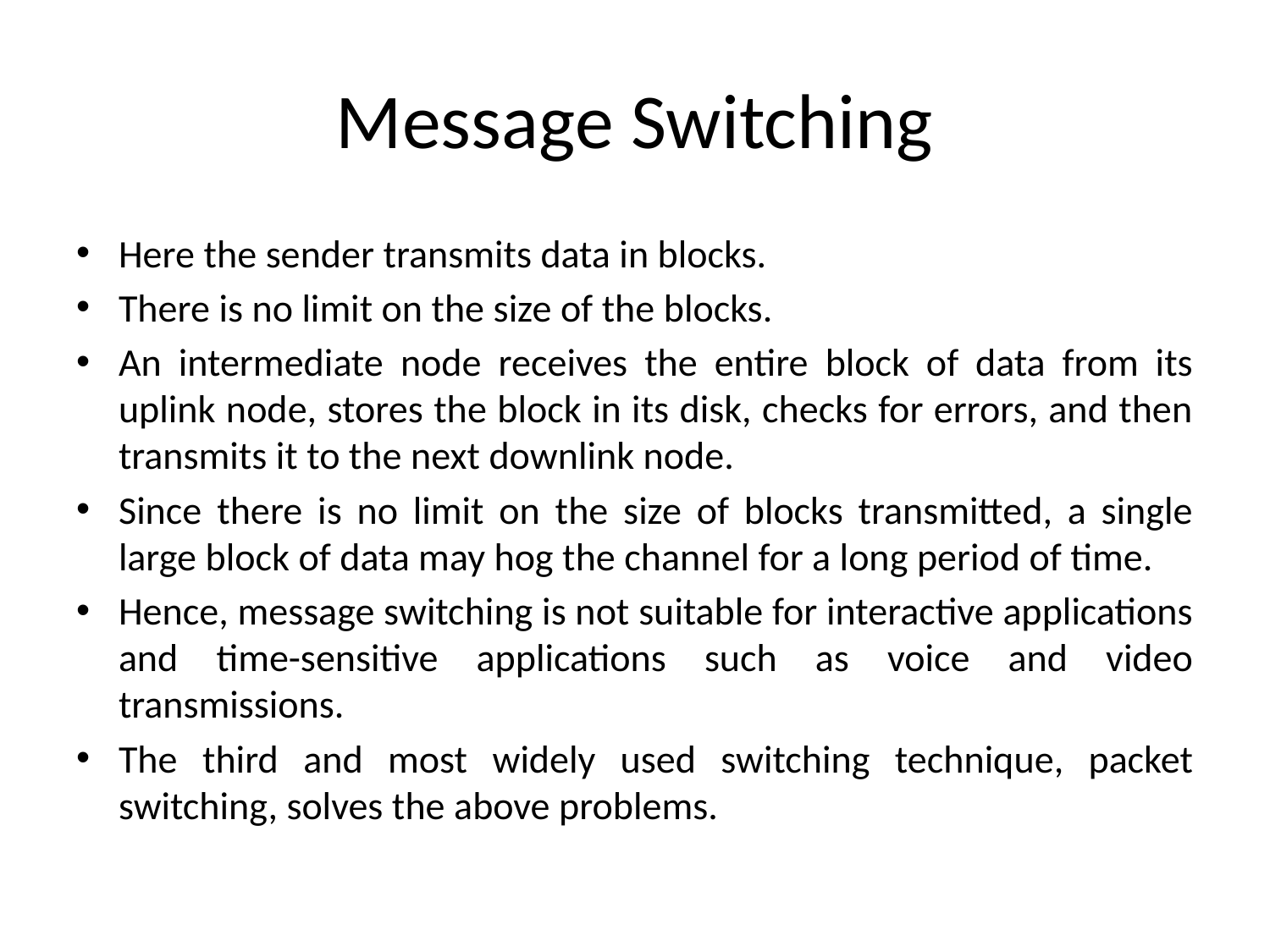

# Message Switching
Here the sender transmits data in blocks.
There is no limit on the size of the blocks.
An intermediate node receives the entire block of data from its uplink node, stores the block in its disk, checks for errors, and then transmits it to the next downlink node.
Since there is no limit on the size of blocks transmitted, a single large block of data may hog the channel for a long period of time.
Hence, message switching is not suitable for interactive applications and time-sensitive applications such as voice and video transmissions.
The third and most widely used switching technique, packet switching, solves the above problems.